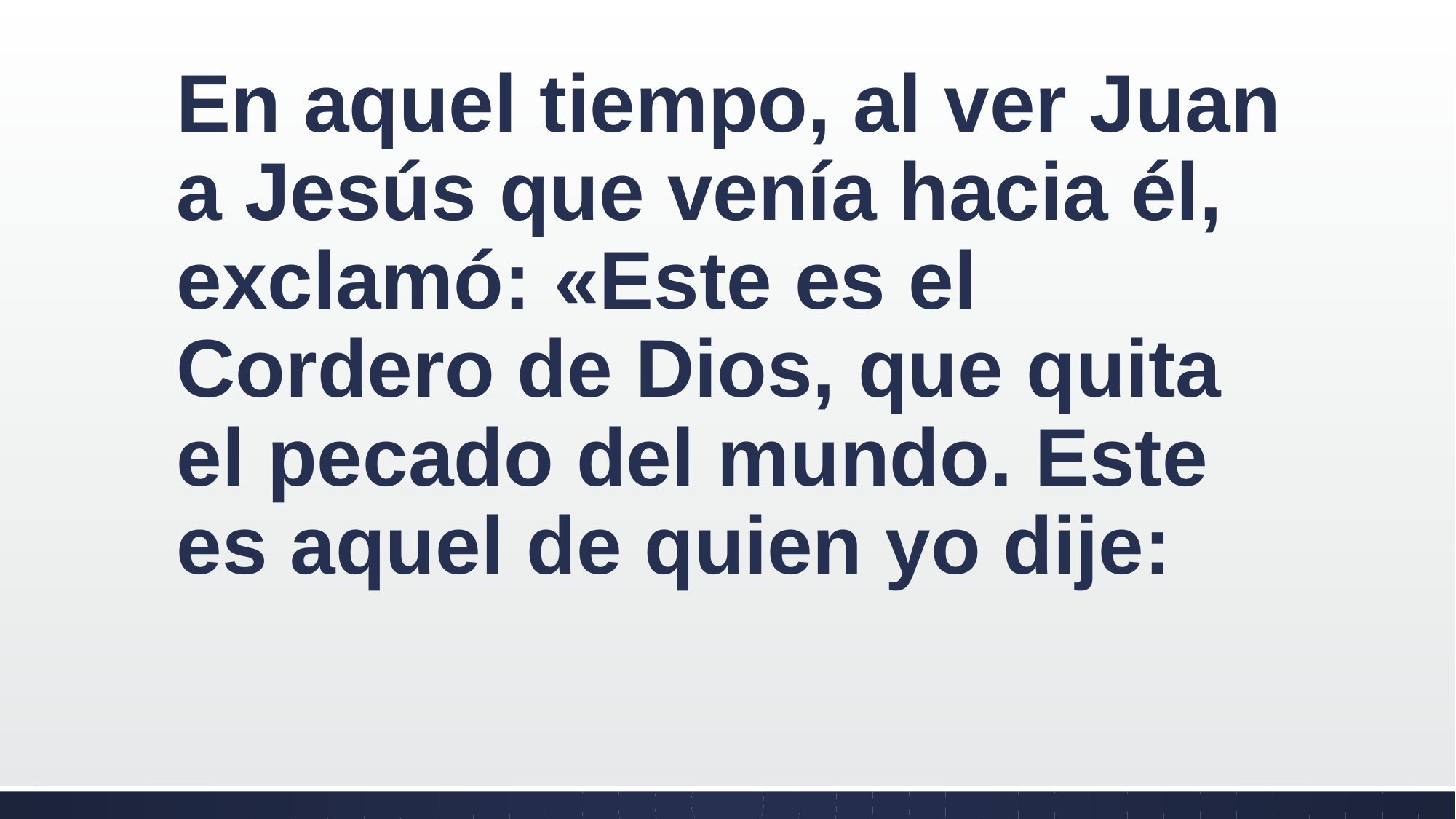

#
En aquel tiempo, al ver Juan a Jesús que venía hacia él, exclamó: «Este es el Cordero de Dios, que quita el pecado del mundo. Este es aquel de quien yo dije: